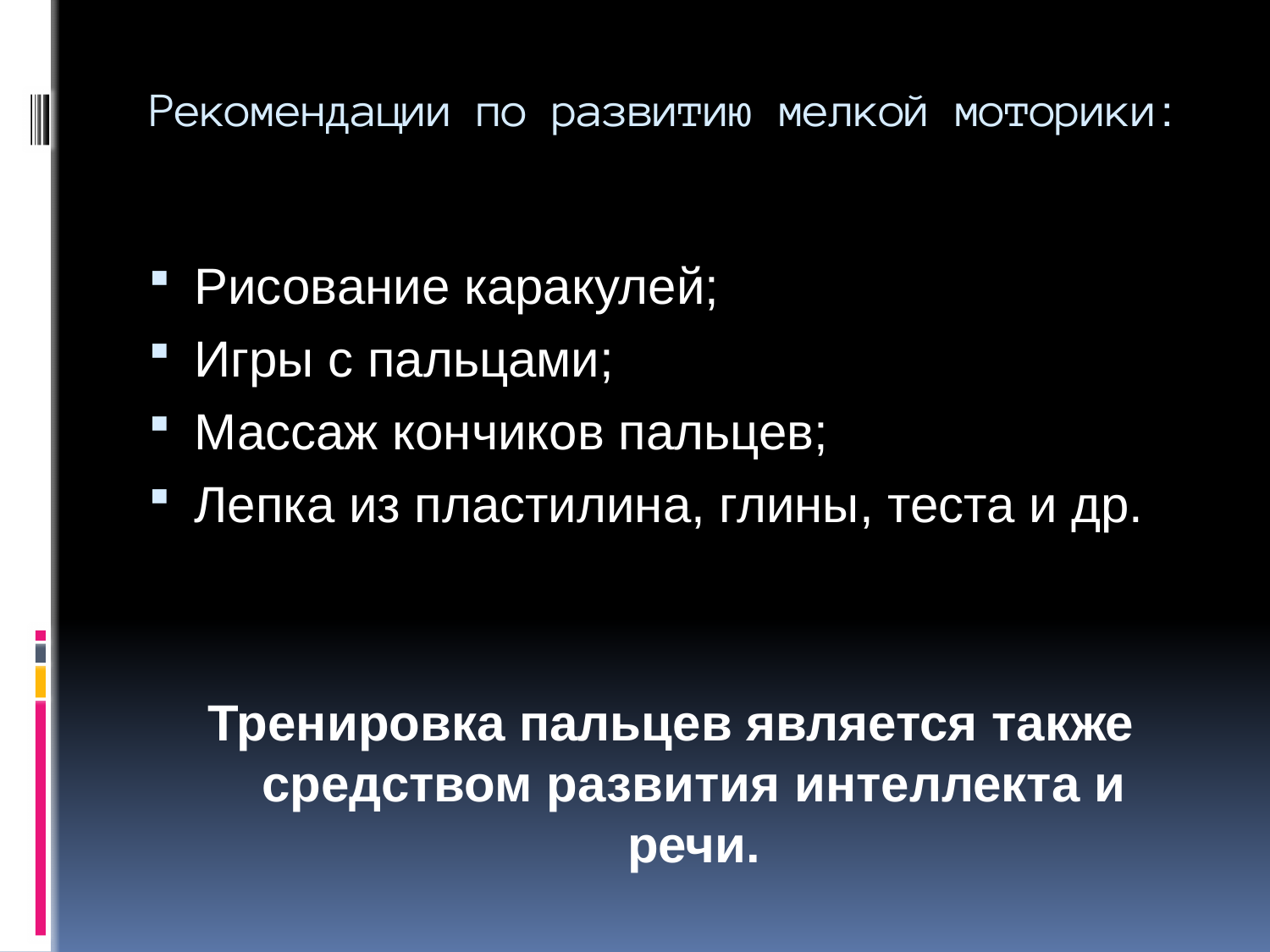

# Рекомендации по развитию мелкой моторики:
Рисование каракулей;
Игры с пальцами;
Массаж кончиков пальцев;
Лепка из пластилина, глины, теста и др.

Тренировка пальцев является также средством развития интеллекта и речи.